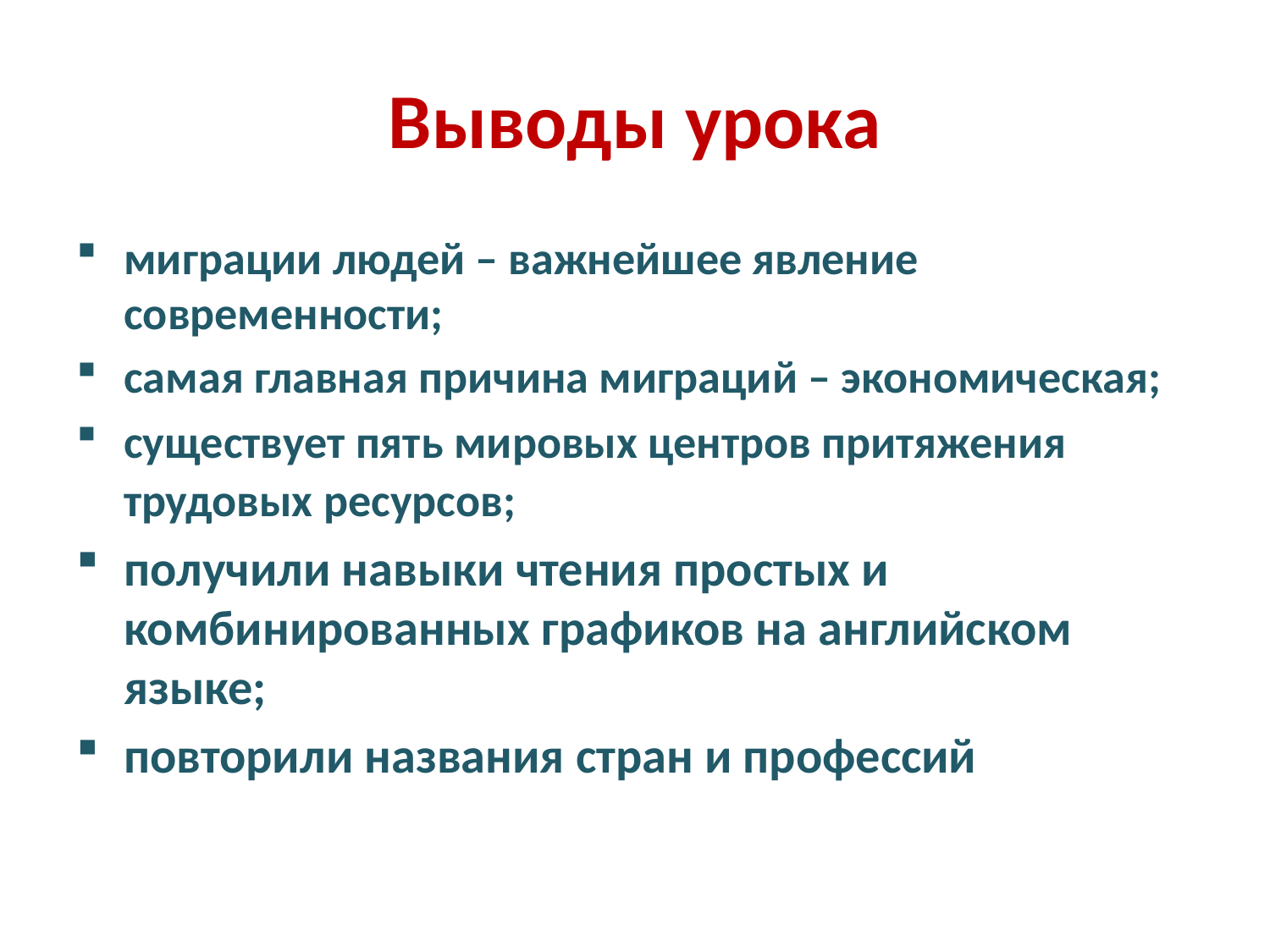

# Выводы урока
миграции людей – важнейшее явление современности;
самая главная причина миграций – экономическая;
существует пять мировых центров притяжения трудовых ресурсов;
получили навыки чтения простых и комбинированных графиков на английском языке;
повторили названия стран и профессий